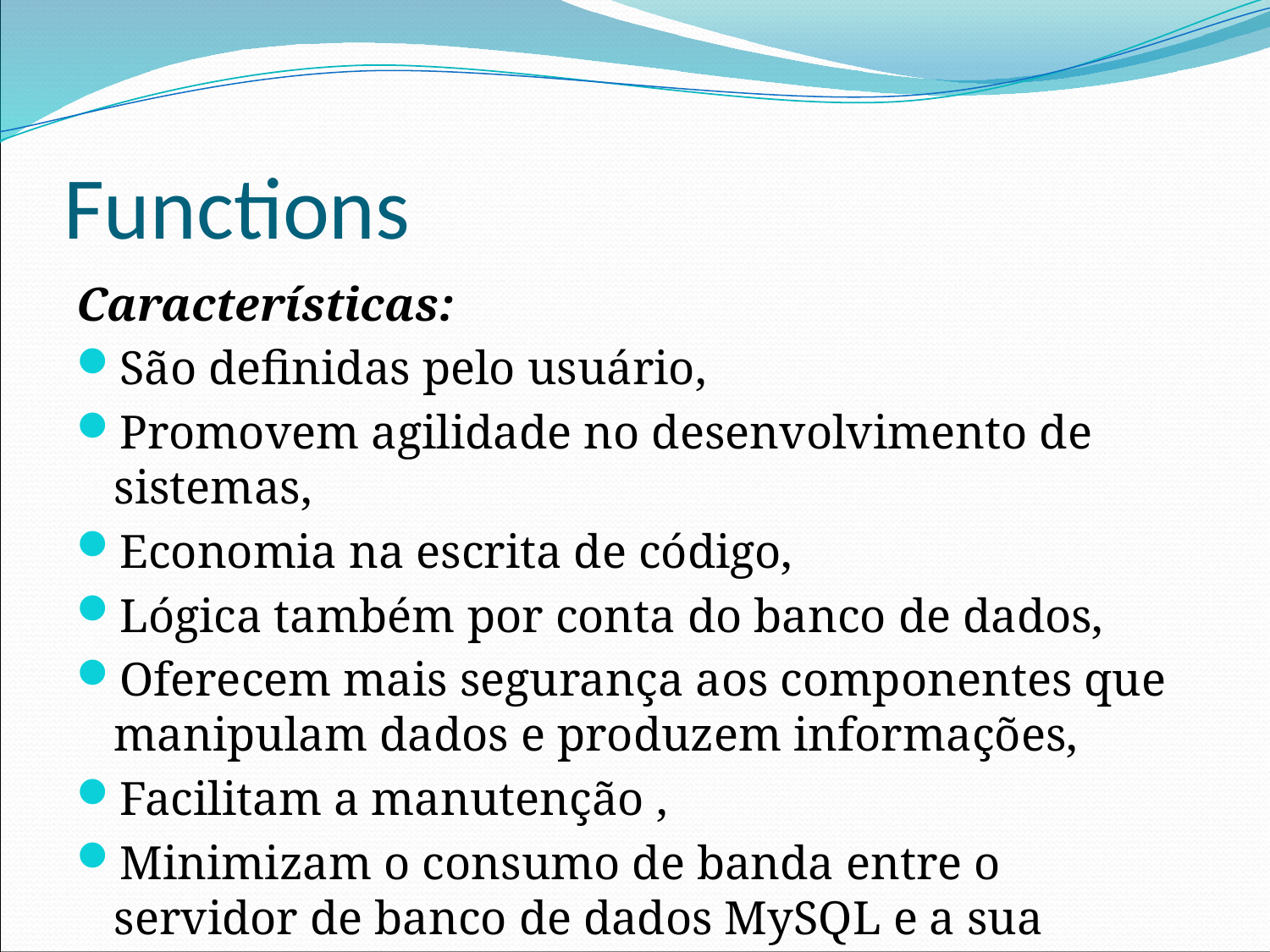

# Functions
Características:
São definidas pelo usuário,
Promovem agilidade no desenvolvimento de sistemas,
Economia na escrita de código,
Lógica também por conta do banco de dados,
Oferecem mais segurança aos componentes que manipulam dados e produzem informações,
Facilitam a manutenção ,
Minimizam o consumo de banda entre o servidor de banco de dados MySQL e a sua aplicação.